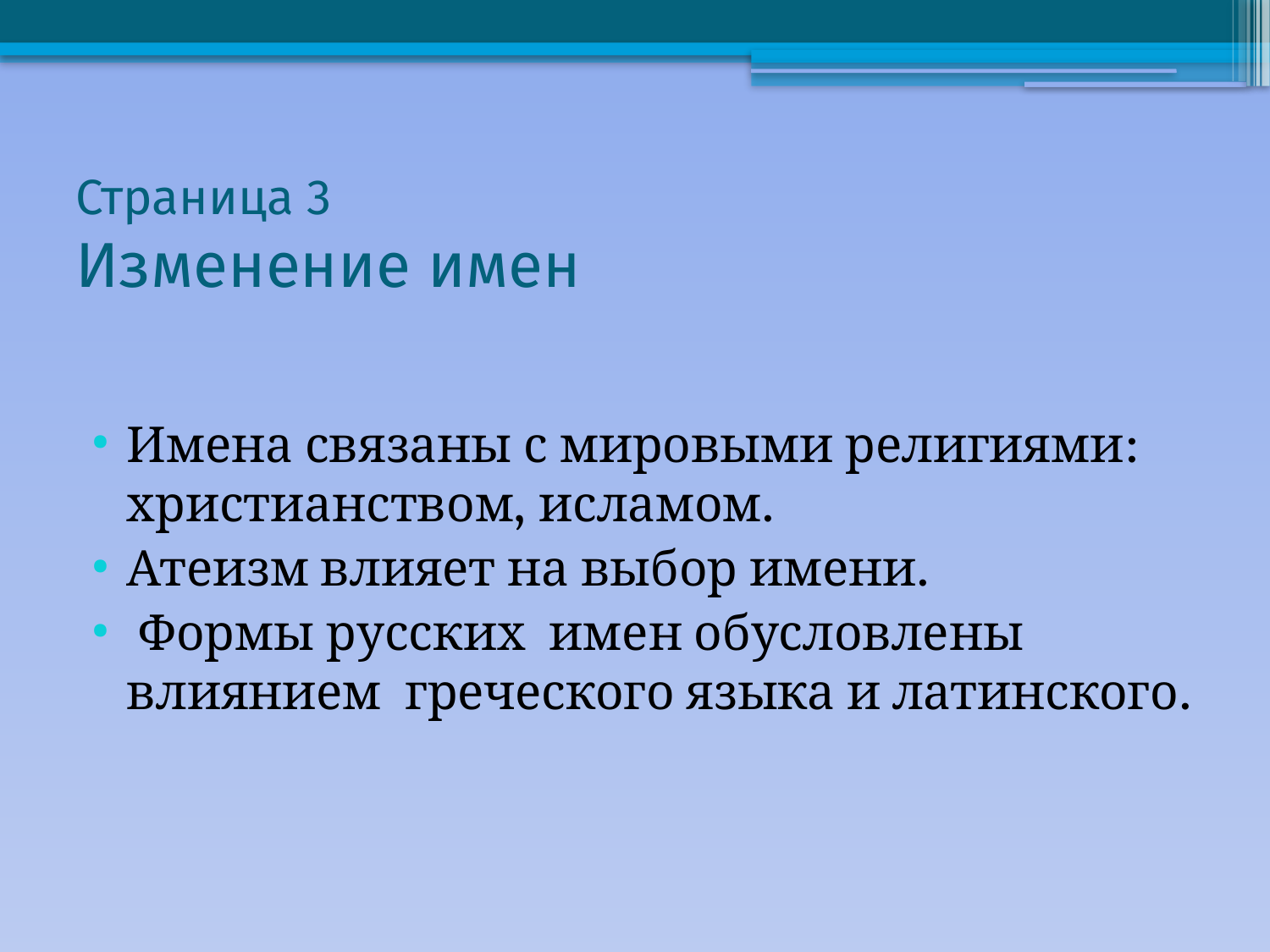

# Страница 3 Изменение имен
Имена связаны с мировыми религиями: христианством, исламом.
Атеизм влияет на выбор имени.
 Формы русских  имен обусловлены влиянием  греческого языка и латинского.